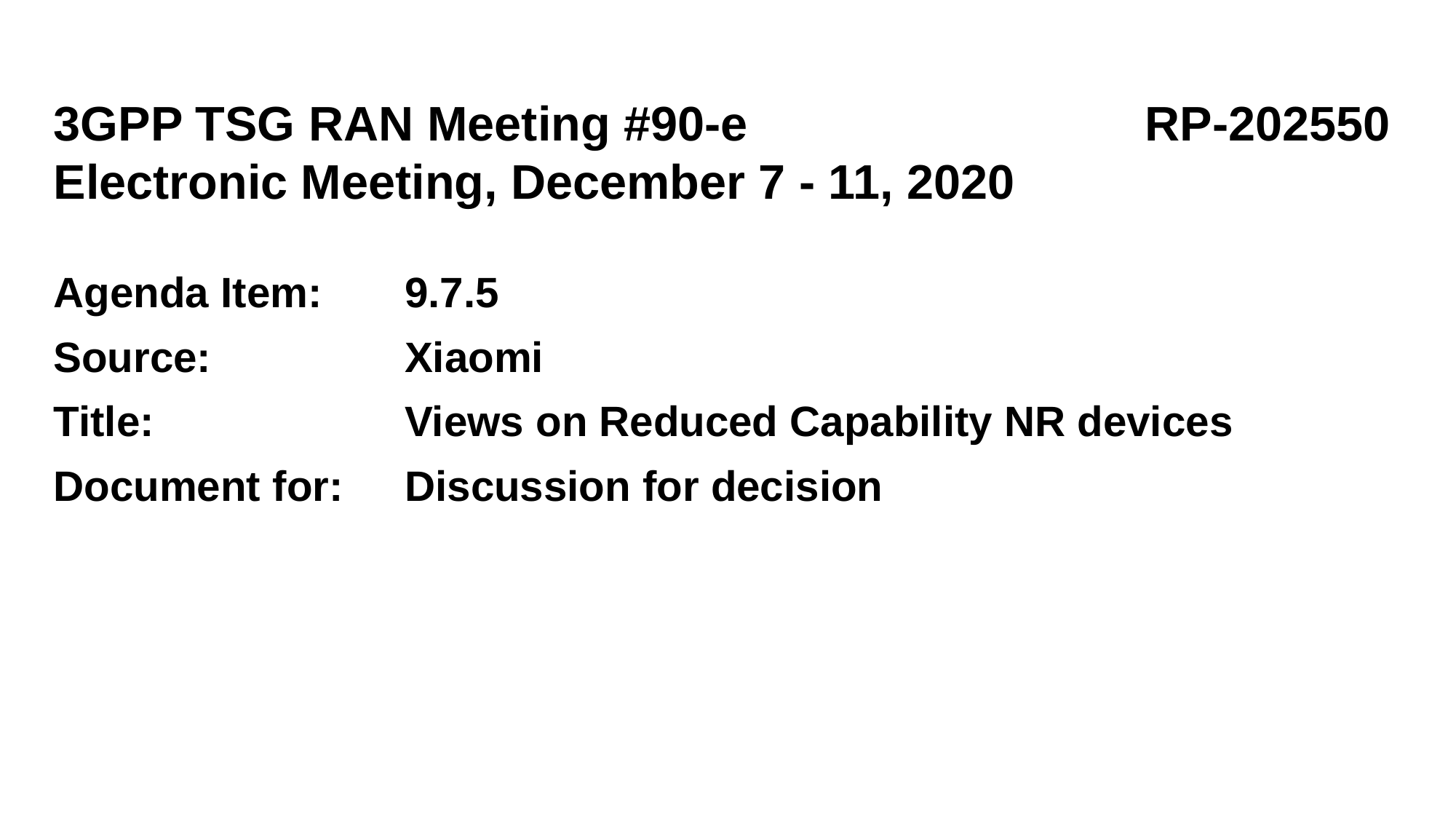

3GPP TSG RAN Meeting #90-e				RP-202550
Electronic Meeting, December 7 - 11, 2020

Agenda Item:	  9.7.5
Source:		  Xiaomi
Title:			  Views on Reduced Capability NR devices
Document for:	  Discussion for decision